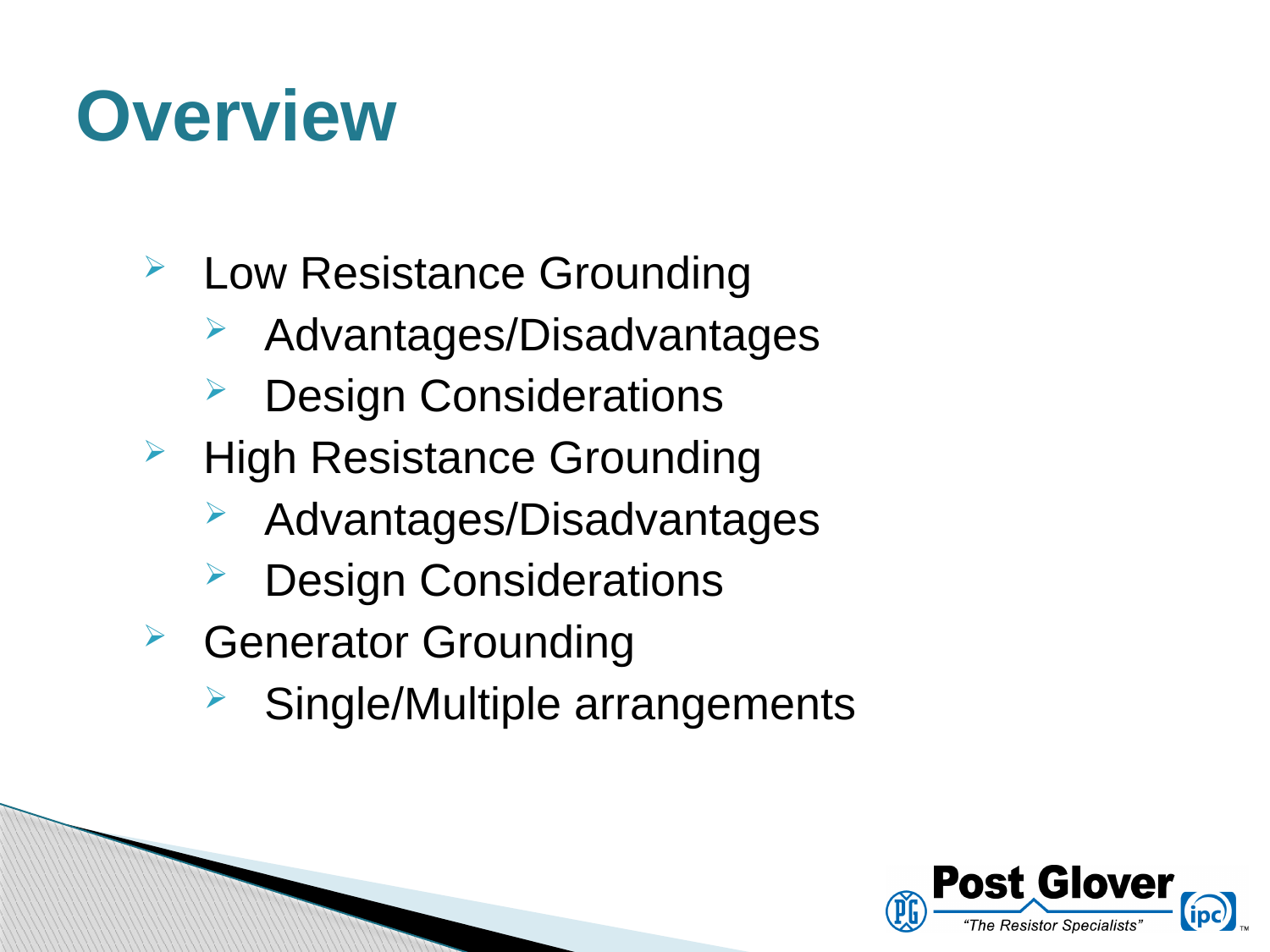

# Overview
Low Resistance Grounding
Advantages/Disadvantages
Design Considerations
High Resistance Grounding
Advantages/Disadvantages
Design Considerations
Generator Grounding
Single/Multiple arrangements